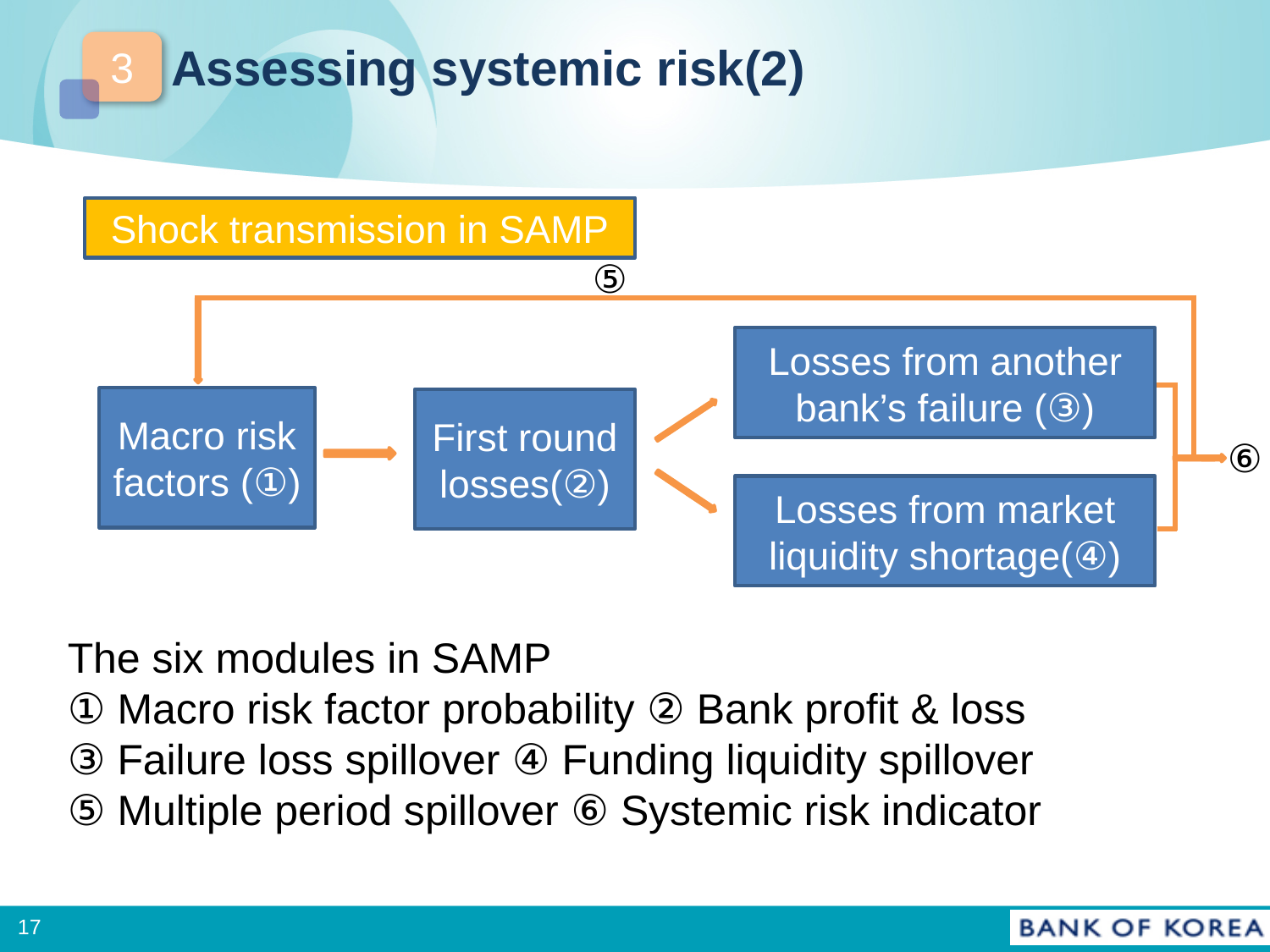

Assessing systemic risk(2)
3

Shock transmission in SAMP
⑤
Losses from another bank’s failure (③)

Macro risk factors (①)
First round
losses(②)

⑥

Losses from market liquidity shortage(④)

The six modules in SAMP
① Macro risk factor probability ② Bank profit & loss
③ Failure loss spillover ④ Funding liquidity spillover
⑤ Multiple period spillover ⑥ Systemic risk indicator

17